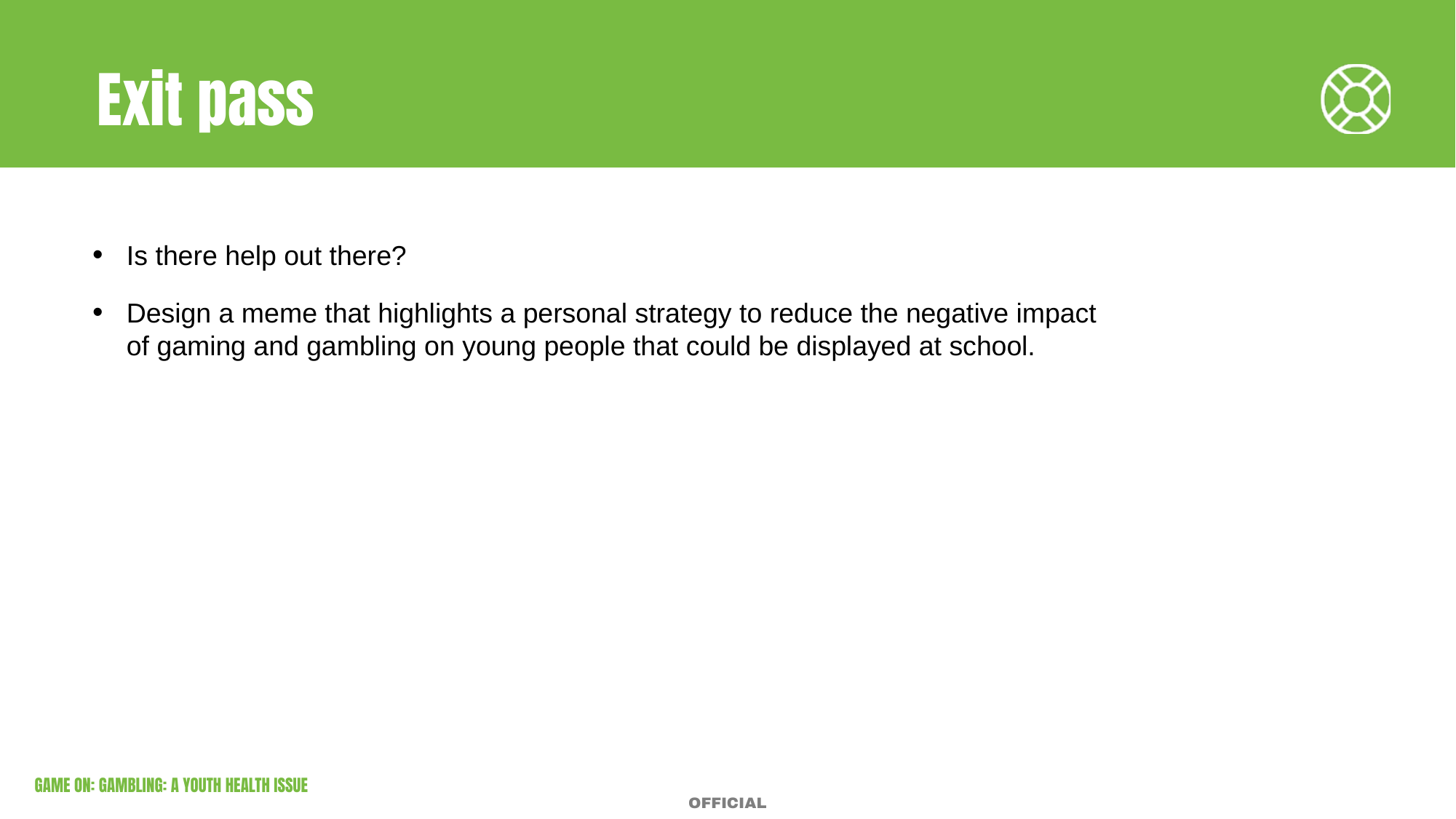

Exit pass
Is there help out there?
Design a meme that highlights a personal strategy to reduce the negative impact of gaming and gambling on young people that could be displayed at school.